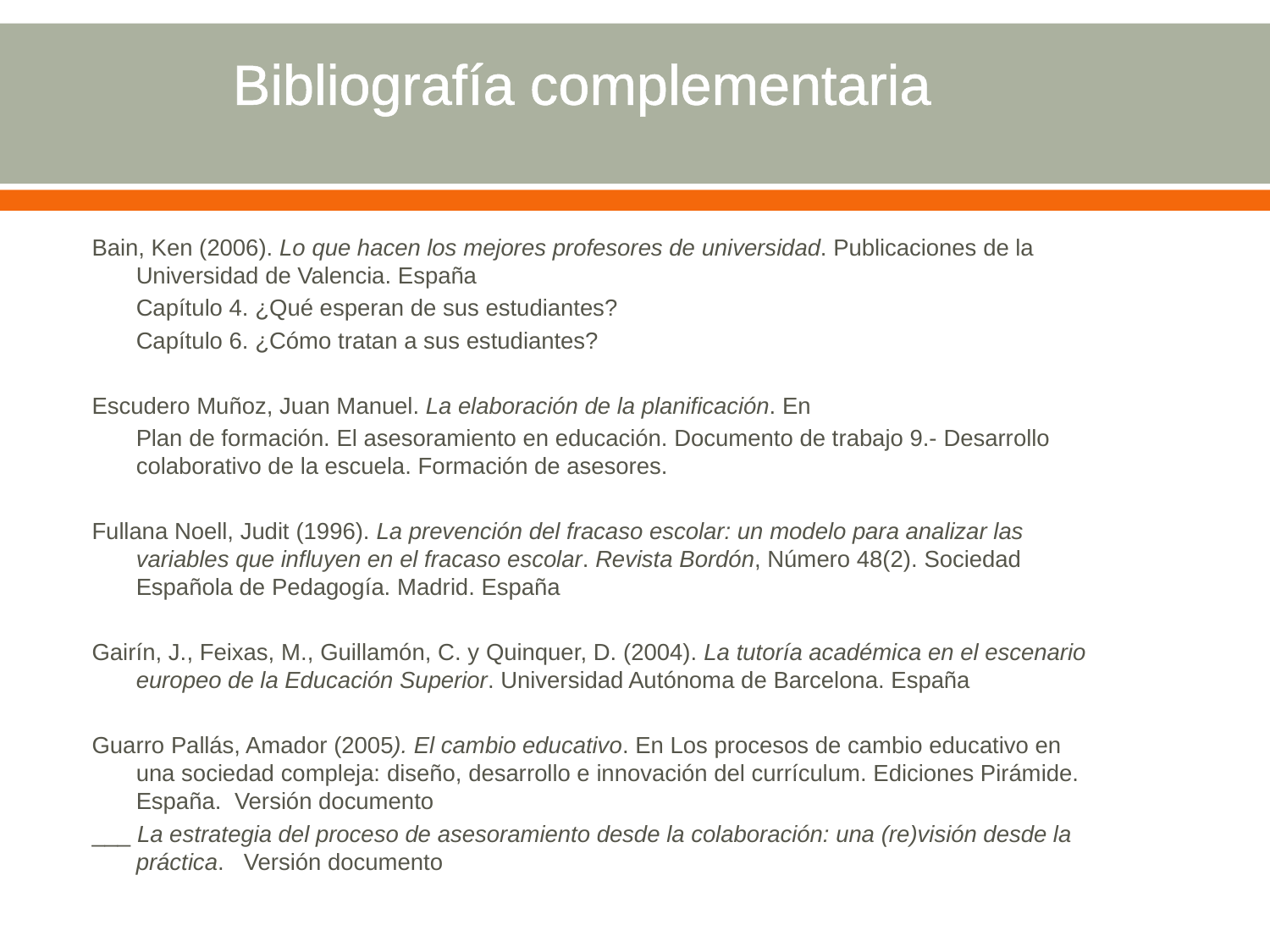

# Bibliografía complementaria
Bain, Ken (2006). Lo que hacen los mejores profesores de universidad. Publicaciones de la Universidad de Valencia. España
	Capítulo 4. ¿Qué esperan de sus estudiantes?
	Capítulo 6. ¿Cómo tratan a sus estudiantes?

Escudero Muñoz, Juan Manuel. La elaboración de la planificación. En
	Plan de formación. El asesoramiento en educación. Documento de trabajo 9.- Desarrollo colaborativo de la escuela. Formación de asesores.

Fullana Noell, Judit (1996). La prevención del fracaso escolar: un modelo para analizar las variables que influyen en el fracaso escolar. Revista Bordón, Número 48(2). Sociedad Española de Pedagogía. Madrid. España

Gairín, J., Feixas, M., Guillamón, C. y Quinquer, D. (2004). La tutoría académica en el escenario europeo de la Educación Superior. Universidad Autónoma de Barcelona. España

Guarro Pallás, Amador (2005). El cambio educativo. En Los procesos de cambio educativo en una sociedad compleja: diseño, desarrollo e innovación del currículum. Ediciones Pirámide. España.  Versión documento
___ La estrategia del proceso de asesoramiento desde la colaboración: una (re)visión desde la práctica.   Versión documento